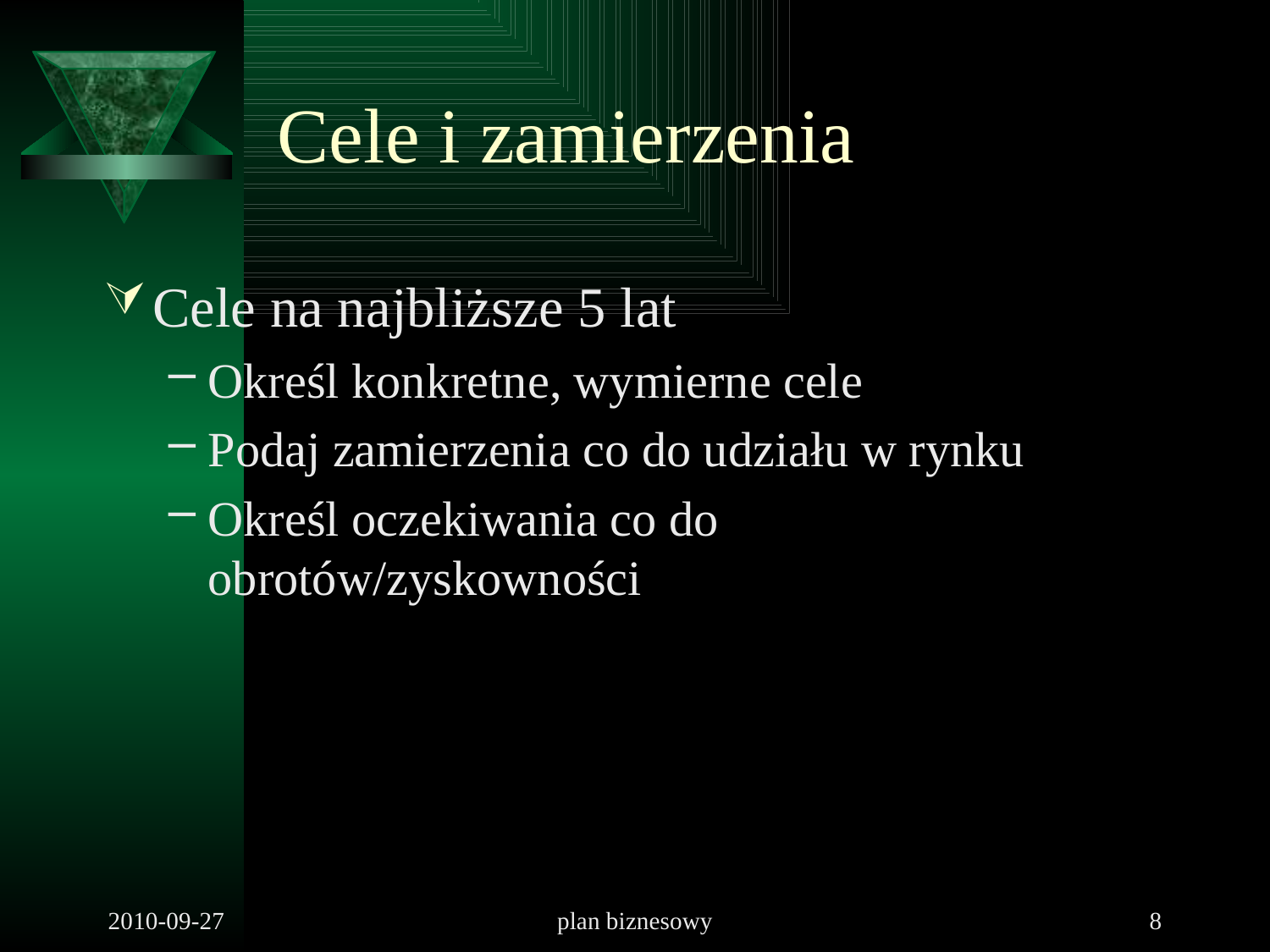

# Cele i zamierzenia
Cele na najbliższe 5 lat
Określ konkretne, wymierne cele
Podaj zamierzenia co do udziału w rynku
Określ oczekiwania co do obrotów/zyskowności
2010-09-27
plan biznesowy
8